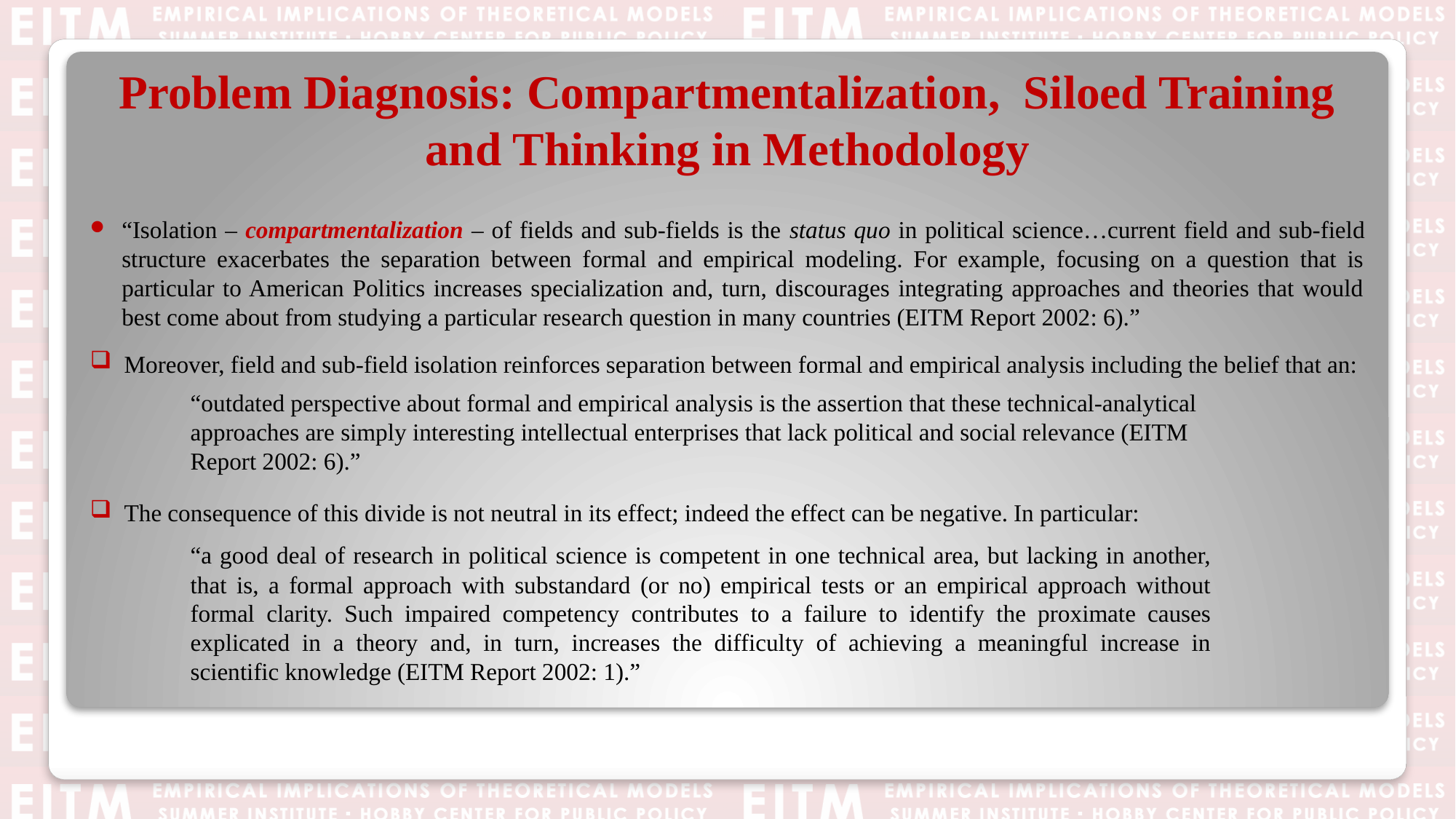

# Problem Diagnosis: Compartmentalization,  Siloed Training and Thinking in Methodology
“Isolation – compartmentalization – of fields and sub-fields is the status quo in political science…current field and sub-field structure exacerbates the separation between formal and empirical modeling. For example, focusing on a question that is particular to American Politics increases specialization and, turn, discourages integrating approaches and theories that would best come about from studying a particular research question in many countries (EITM Report 2002: 6).”

Moreover, field and sub-field isolation reinforces separation between formal and empirical analysis including the belief that an:

The consequence of this divide is not neutral in its effect; indeed the effect can be negative. In particular:

“outdated perspective about formal and empirical analysis is the assertion that these technical-analytical approaches are simply interesting intellectual enterprises that lack political and social relevance (EITM Report 2002: 6).”
“a good deal of research in political science is competent in one technical area, but lacking in another, that is, a formal approach with substandard (or no) empirical tests or an empirical approach without formal clarity. Such impaired competency contributes to a failure to identify the proximate causes explicated in a theory and, in turn, increases the difficulty of achieving a meaningful increase in scientific knowledge (EITM Report 2002: 1).”